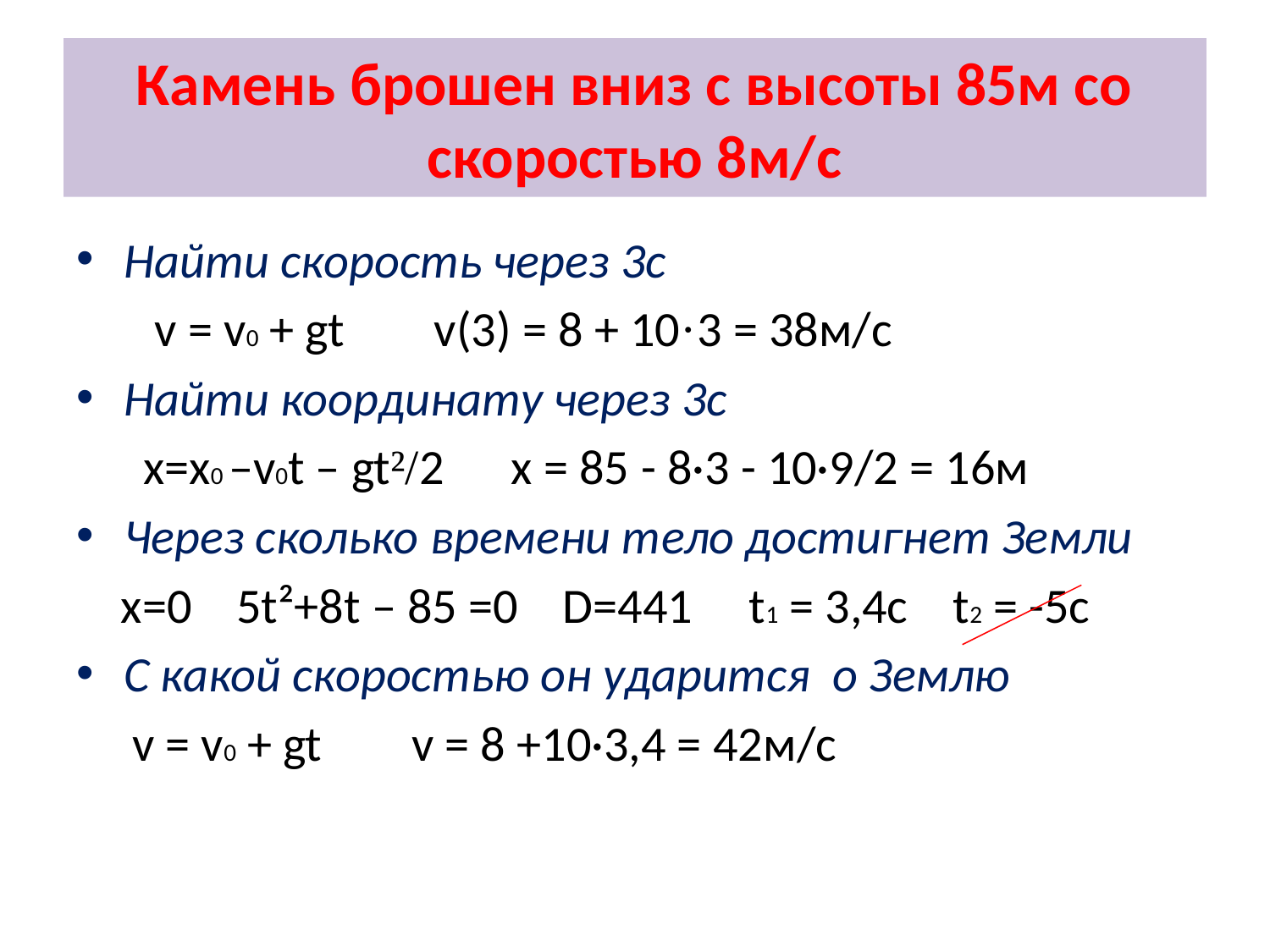

# Камень брошен вниз с высоты 85м со скоростью 8м/с
Найти скорость через 3с
       v = v0 + gt        v(3) = 8 + 10·3 = 38м/с
Найти координату через 3с
      x=x0 –v0t – gt²/2      x = 85 - 8·3 - 10·9/2 = 16м
Через сколько времени тело достигнет Земли
    x=0    5t²+8t – 85 =0    D=441     t1 = 3,4c    t2 = -5c
С какой скоростью он ударится  о Землю
     v = v0 + gt        v = 8 +10·3,4 = 42м/с